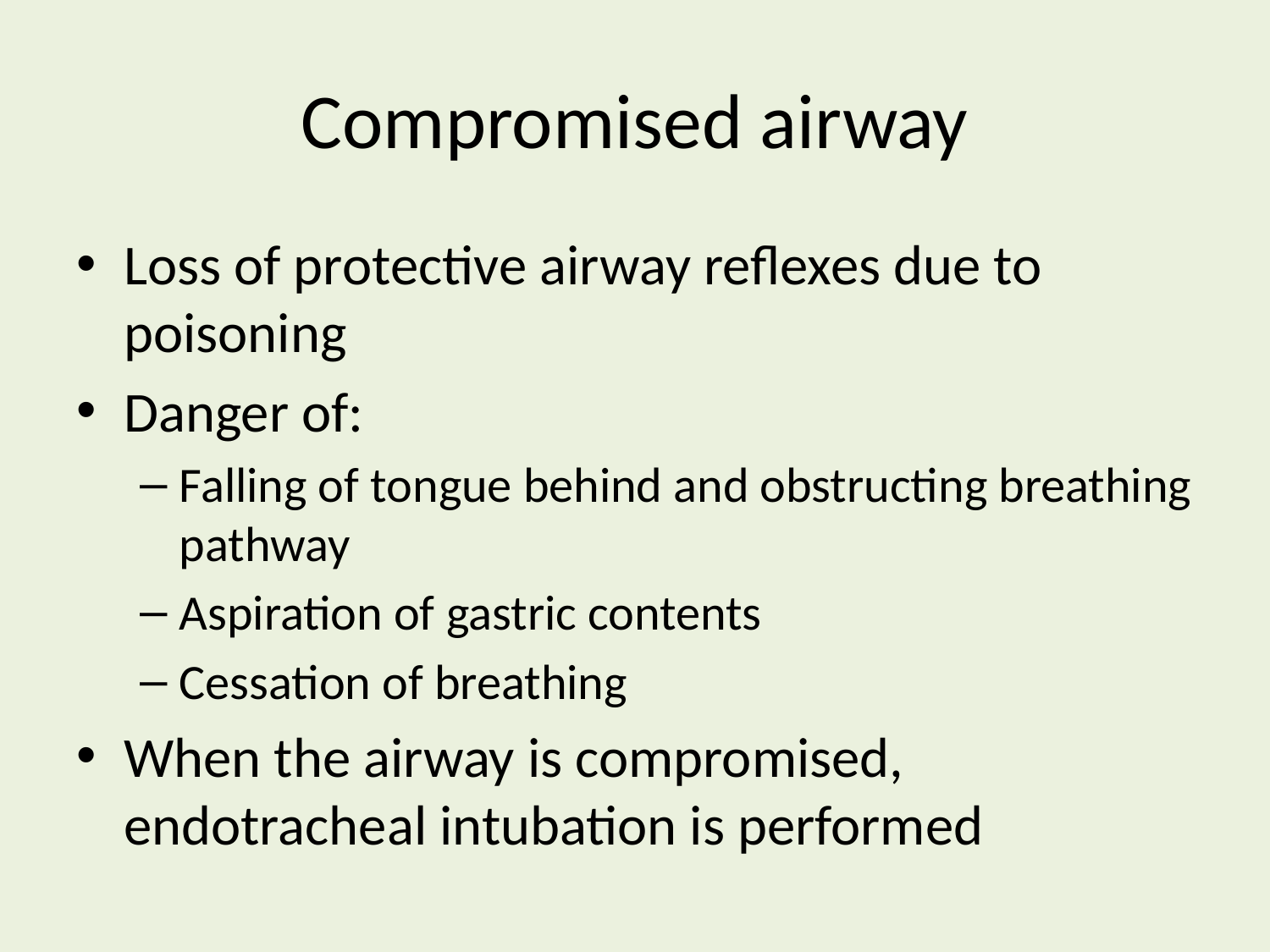

# Compromised airway
Loss of protective airway reflexes due to poisoning
Danger of:
Falling of tongue behind and obstructing breathing pathway
Aspiration of gastric contents
Cessation of breathing
When the airway is compromised, endotracheal intubation is performed